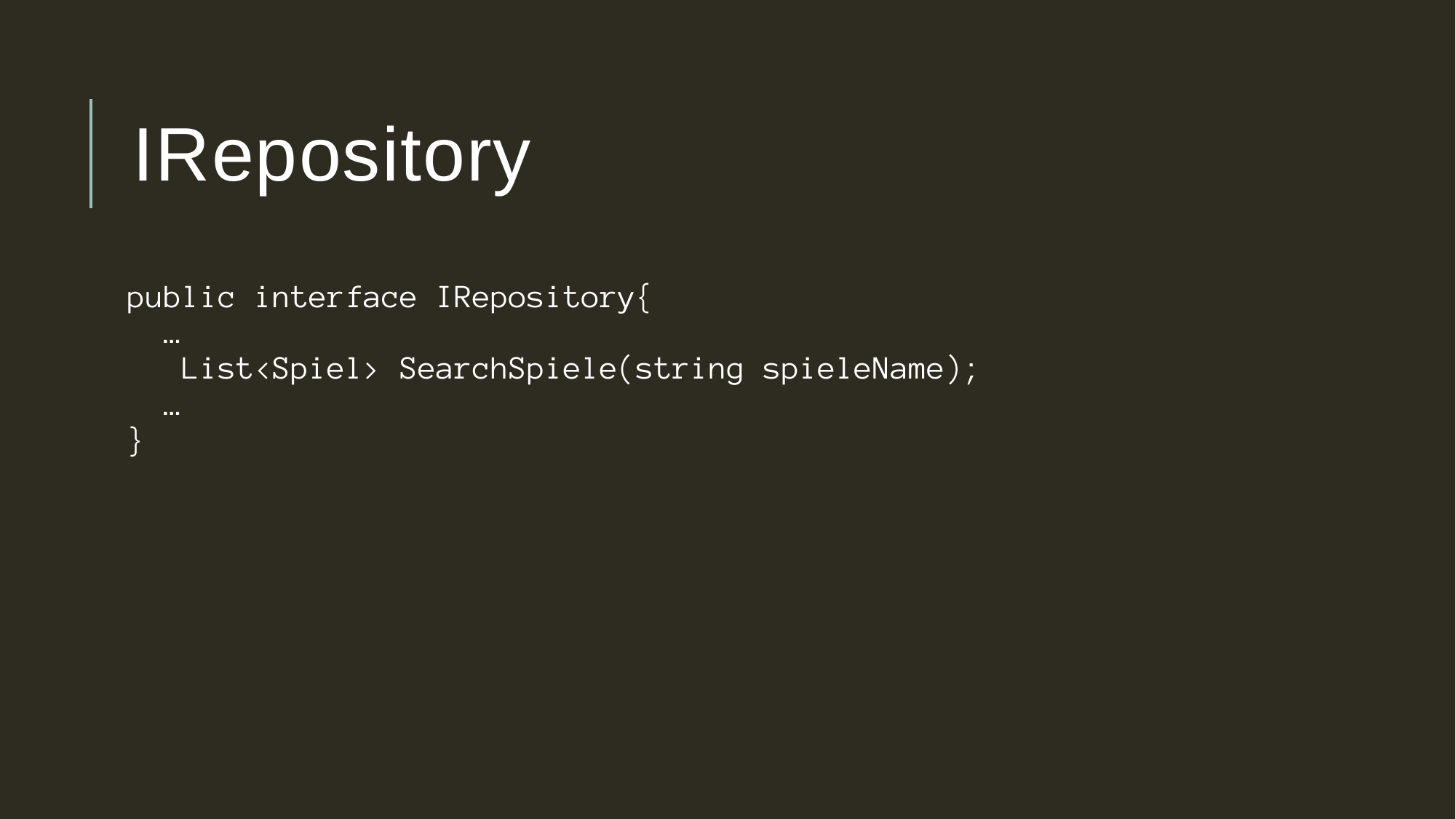

# IRepository
public interface IRepository{
  …
   List<Spiel> SearchSpiele(string spieleName);
  …
}